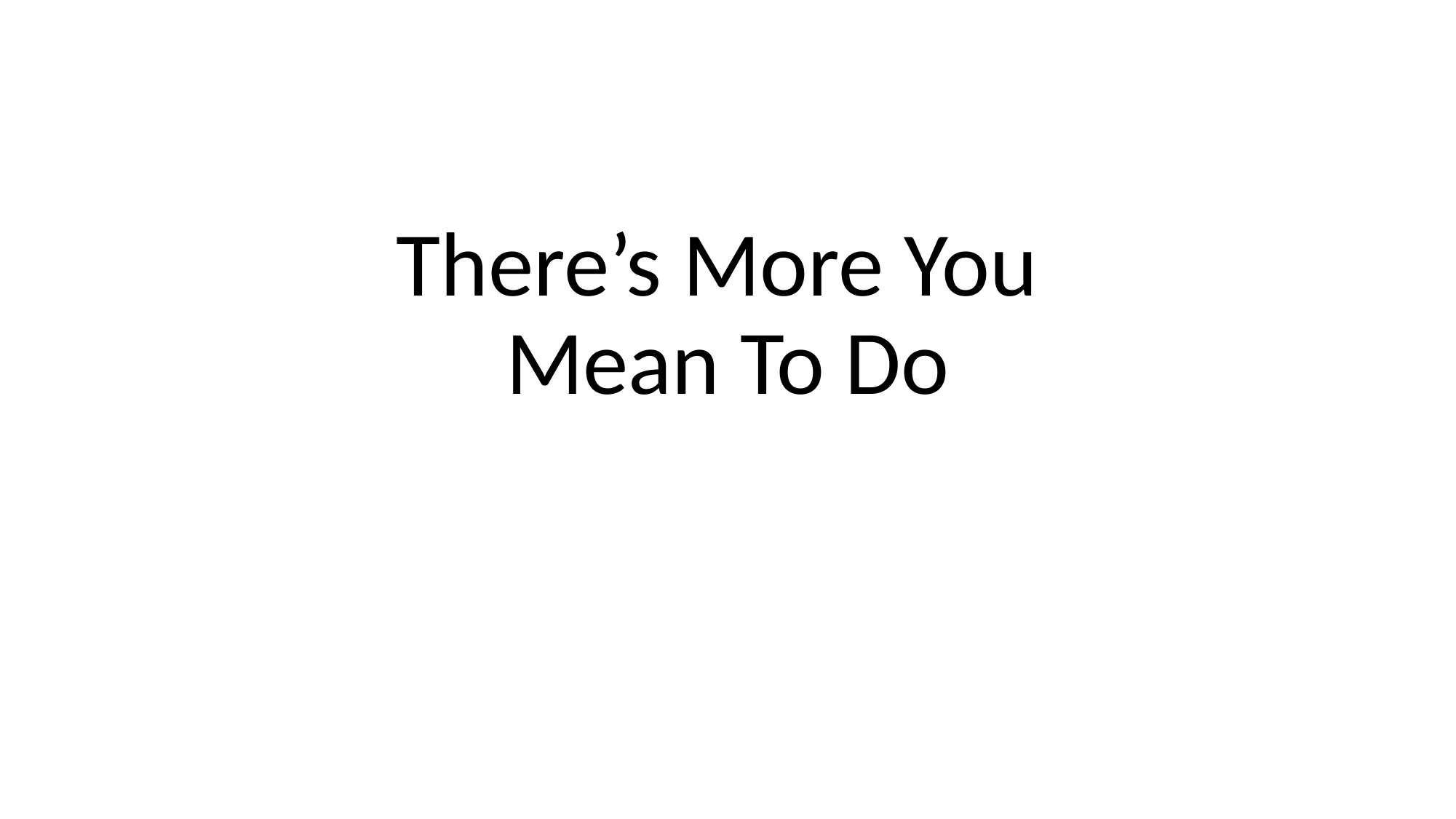

# There’s More You Mean To Do